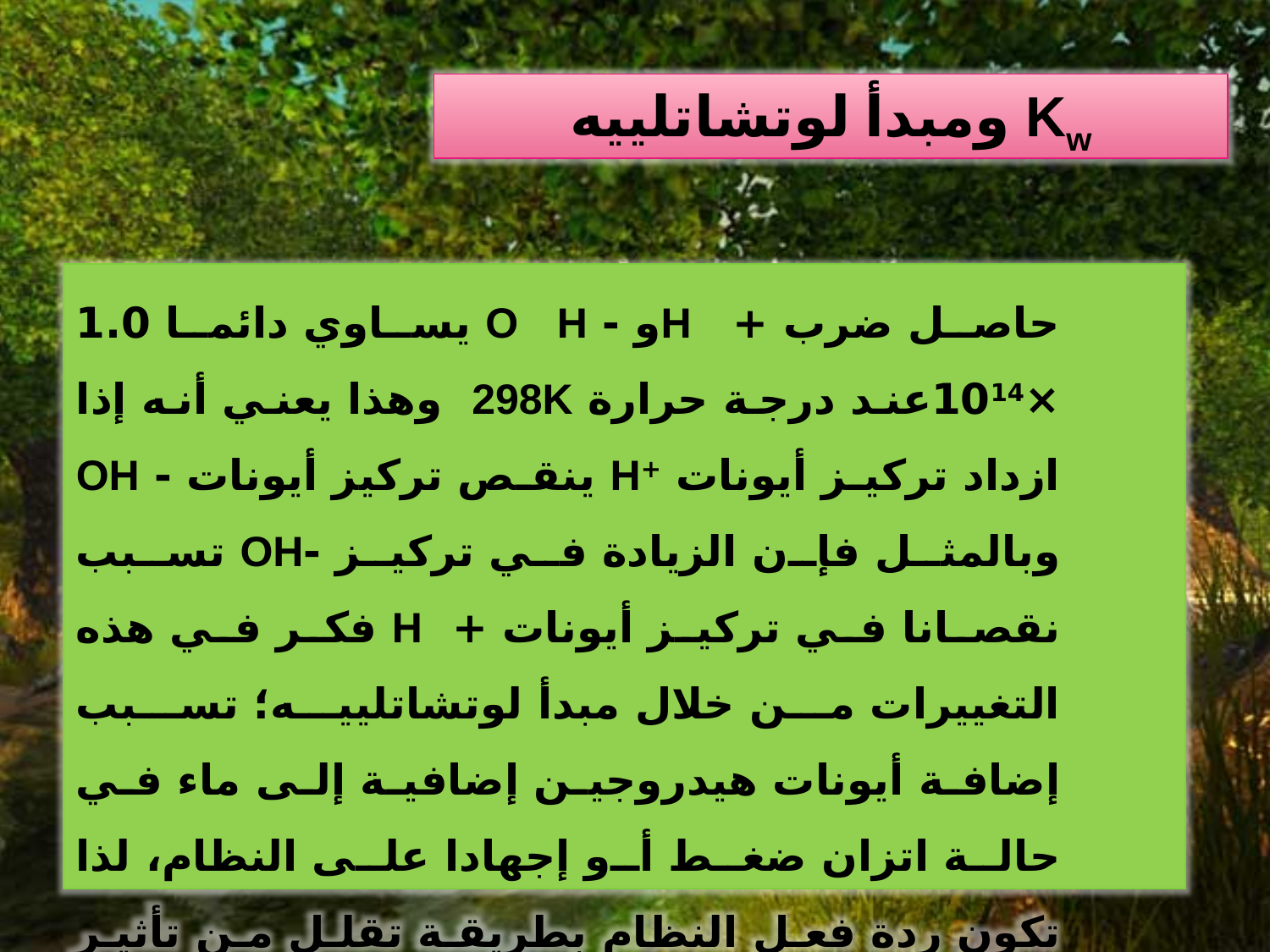

Kw ومبدأ لوتشاتلييه
       حاصل ضرب + Hو - O H يساوي دائما 1.0 ×1014عند درجة حرارة 298K  وهذا يعني أنه إذا ازداد تركيز أيونات +H ينقص تركيز أيونات - OH وبالمثل فإن الزيادة في تركيز -OH تسبب نقصانا في تركيز أيونات +  H فكر في هذه التغييرات من خلال مبدأ لوتشاتلييه؛ تسبب إضافة أيونات هيدروجين إضافية إلى ماء في حالة اتزان ضغط أو إجهادا على النظام، لذا تكون ردة فعل النظام بطريقة تقلل من تأثير الضغط؛ حيث تتفاعل أيونات + H المضافة مع أيونات - OH لتكون المزيد من جزيئات الماء، وهكذا يقل تركيز - .OH.